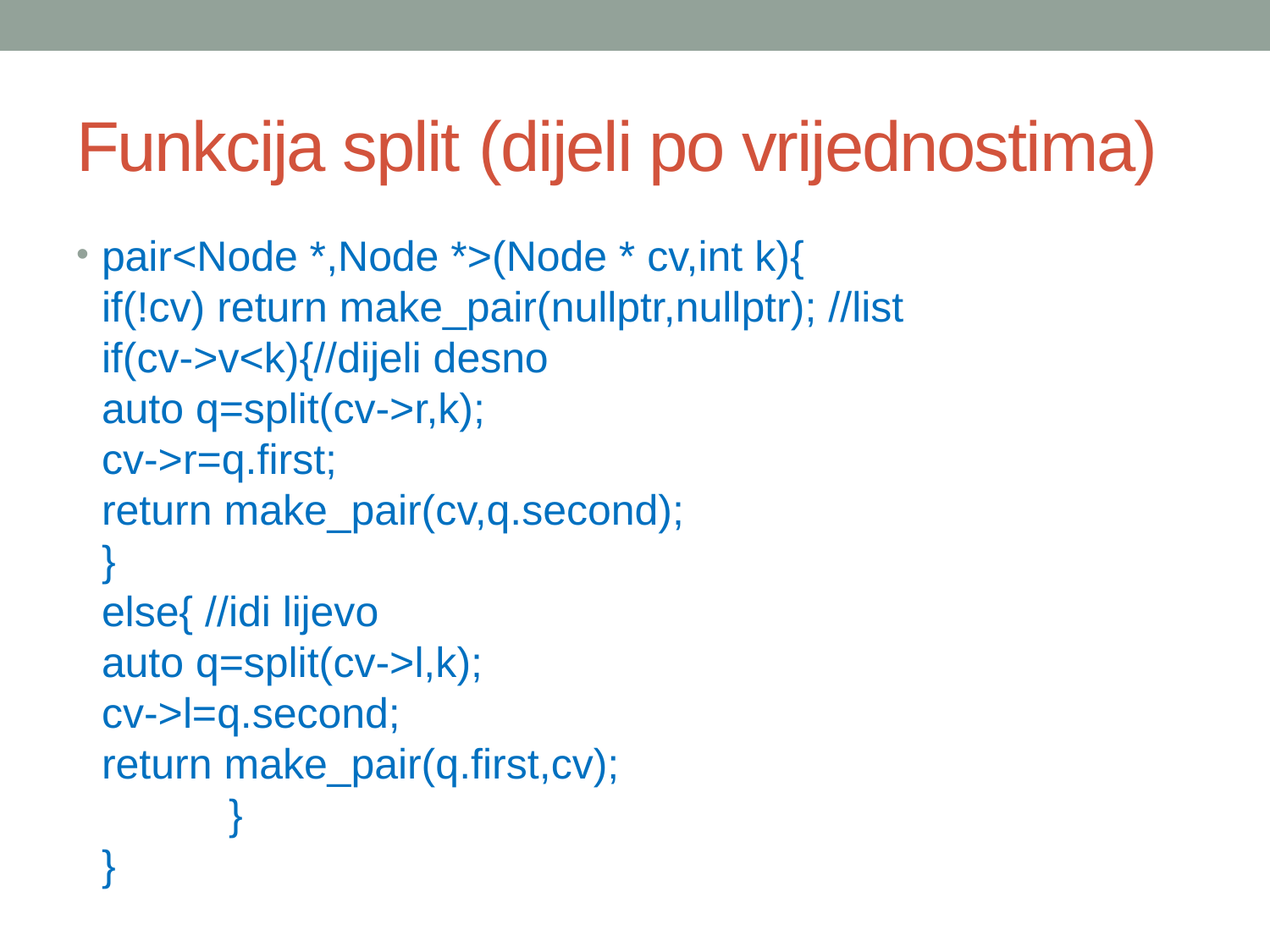

# Funkcija split (dijeli po vrijednostima)
pair<Node *,Node *>(Node * cv,int k){
if(!cv) return make_pair(nullptr,nullptr); //list
if(cv->v<k){//dijeli desno
auto q=split(cv->r,k);
cv->r=q.first;
return make_pair(cv,q.second);
}
else{ //idi lijevo
auto q=split(cv->l,k);
cv->l=q.second;
return make_pair(q.first,cv);
	}
}